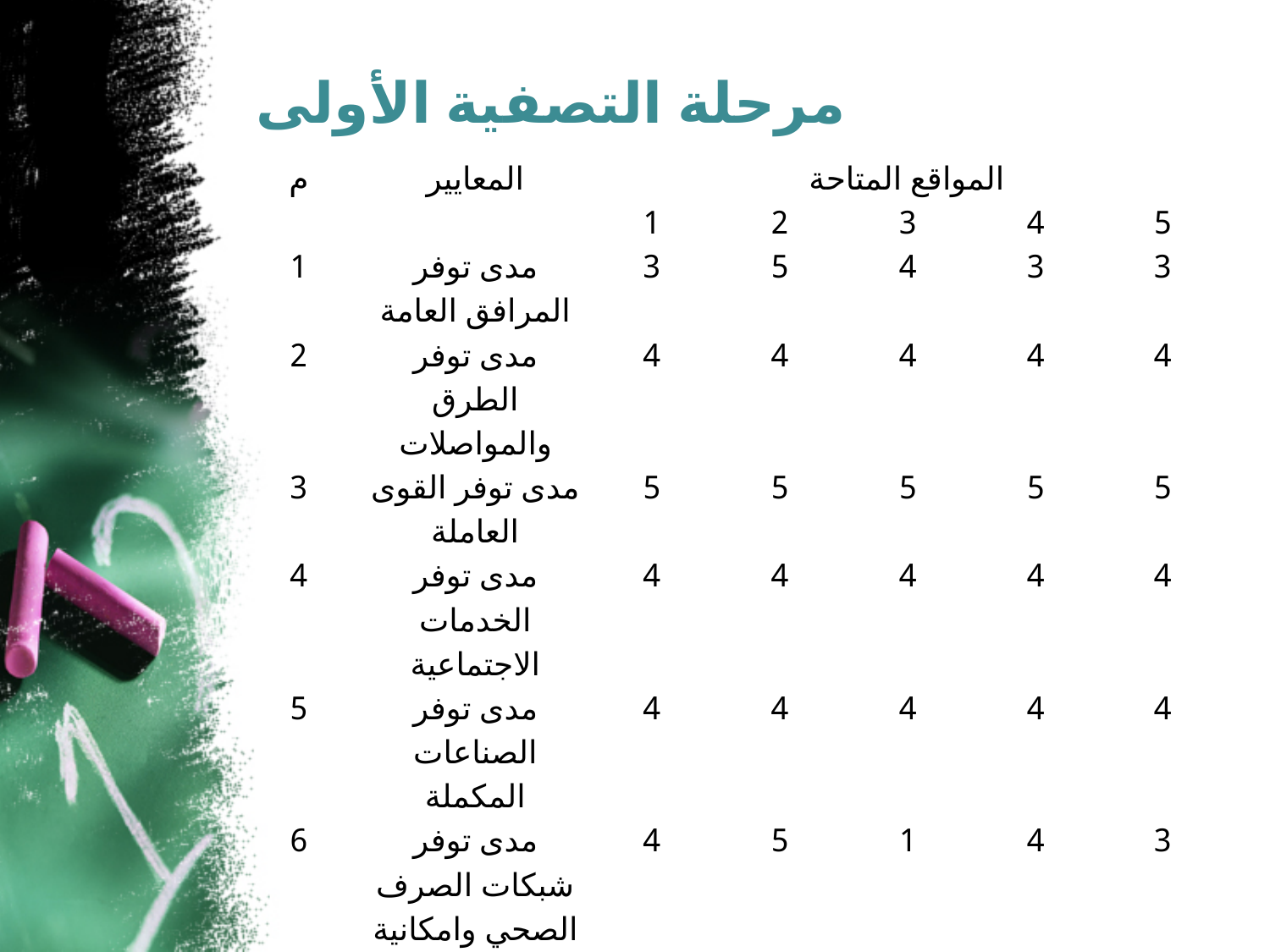

# مرحلة التصفية الأولى
| م | المعايير | المواقع المتاحة |  |  |  |  |
| --- | --- | --- | --- | --- | --- | --- |
|  |  | 1 | 2 | 3 | 4 | 5 |
| 1 | مدى توفر المرافق العامة | 3 | 5 | 4 | 3 | 3 |
| 2 | مدى توفر الطرق والمواصلات | 4 | 4 | 4 | 4 | 4 |
| 3 | مدى توفر القوى العاملة | 5 | 5 | 5 | 5 | 5 |
| 4 | مدى توفر الخدمات الاجتماعية | 4 | 4 | 4 | 4 | 4 |
| 5 | مدى توفر الصناعات المكملة | 4 | 4 | 4 | 4 | 4 |
| 6 | مدى توفر شبكات الصرف الصحي وامكانية صرف المخلفات فيها | 4 | 5 | 1 | 4 | 3 |
| 7 | تكاليف الايجار في السنة الواحدة | 5 | 3 | 3 | 4 | 4 |
|  | المجموع | 29 | 30 | 25 | 28 | 27 |